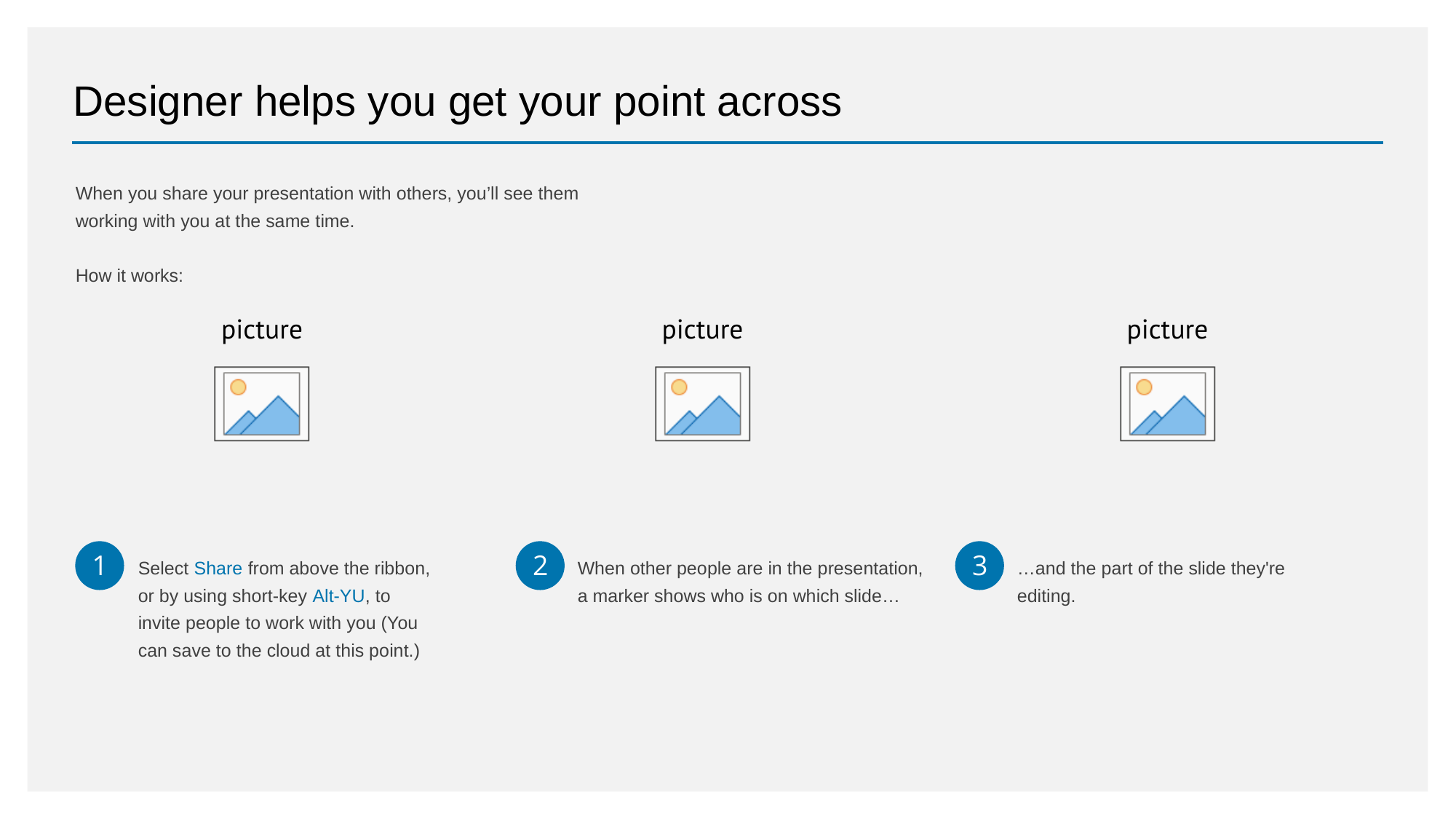

# Designer helps you get your point across
When you share your presentation with others, you’ll see them working with you at the same time.
How it works:

1

2

3
Select Share from above the ribbon, or by using short-key Alt-YU, to invite people to work with you (You can save to the cloud at this point.)
When other people are in the presentation, a marker shows who is on which slide…
…and the part of the slide they're editing.